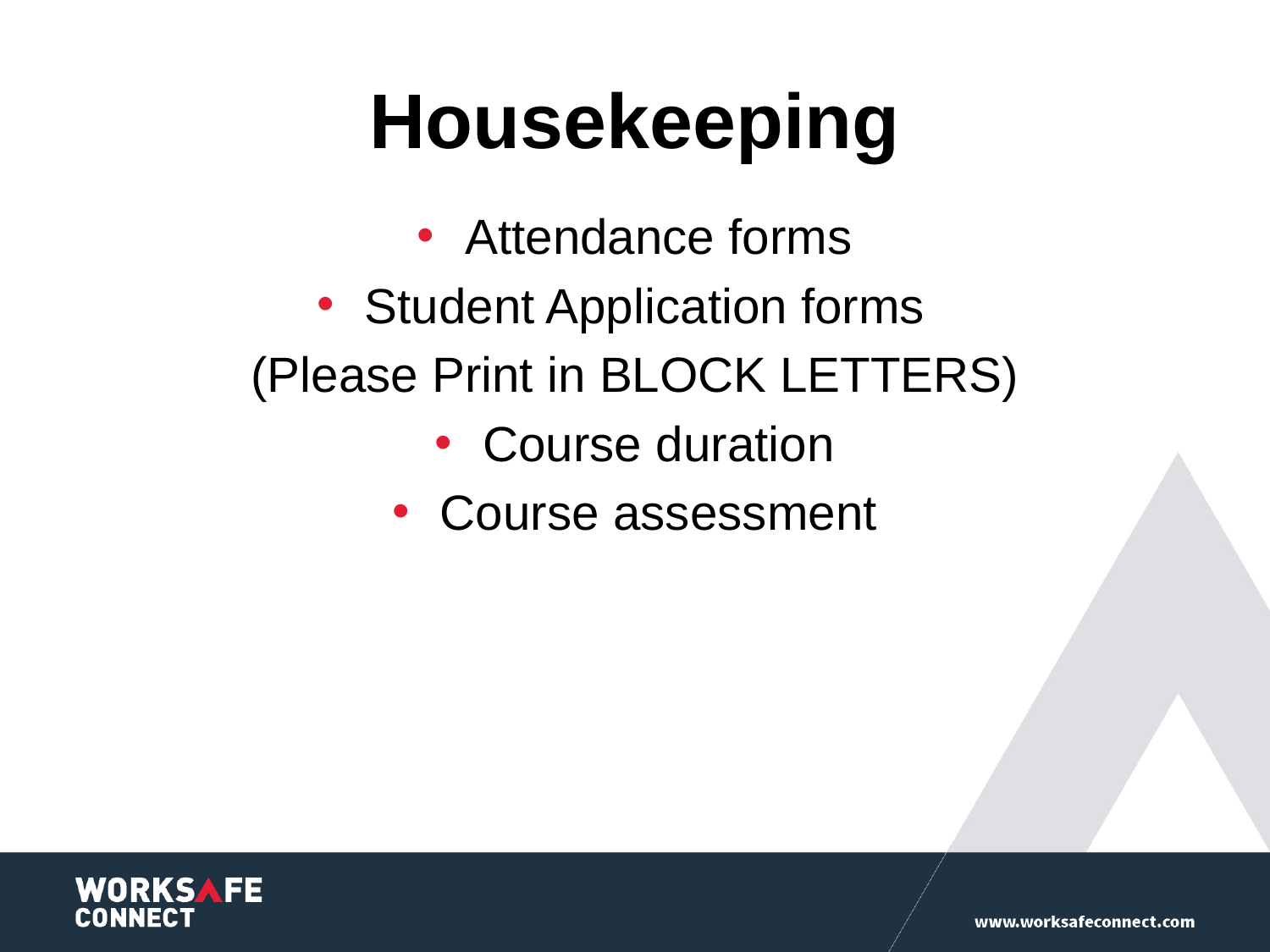

# Housekeeping
Attendance forms
Student Application forms
(Please Print in BLOCK LETTERS)
Course duration
Course assessment